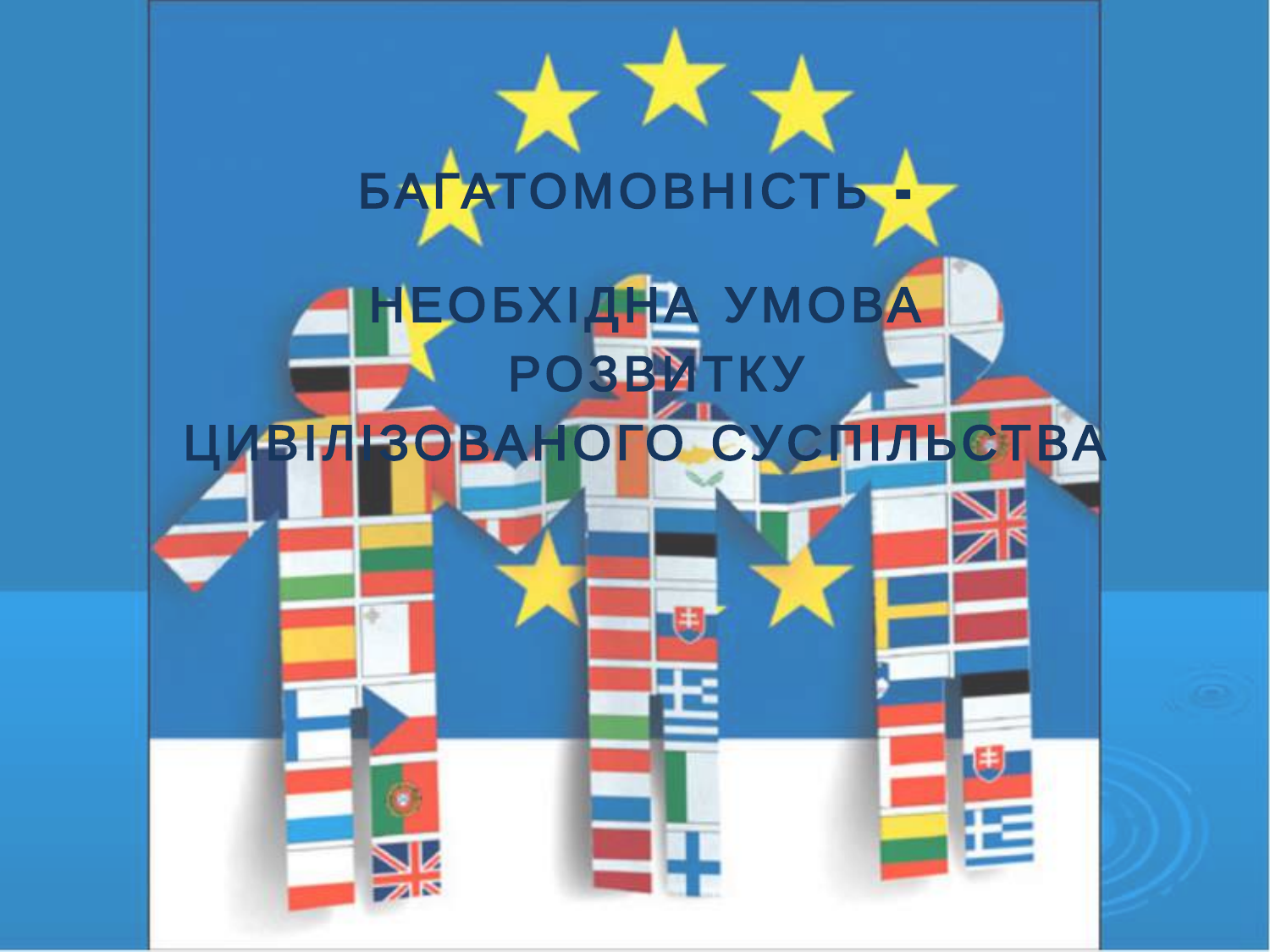

# БАГАТОМОВНІСТЬ -
НЕОБХІДНА УМОВА
 РОЗВИТКУ
ЦИВІЛІЗОВАНОГО СУСПІЛЬСТВА